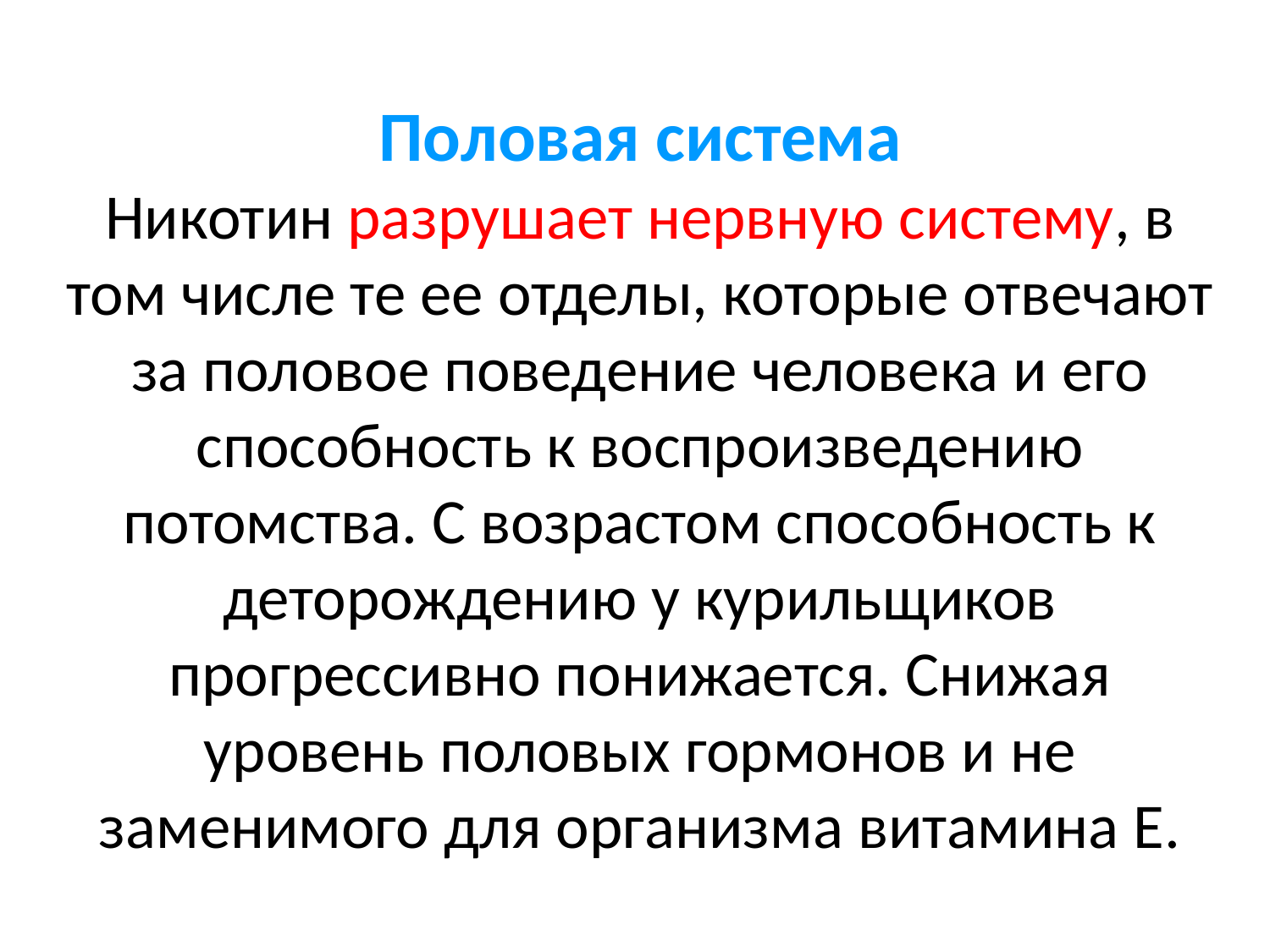

# Половая система Никотин разрушает нервную систему, в том числе те ее отделы, которые отвечают за половое поведение человека и его способность к воспроизведению потомства. С возрастом способность к деторождению у курильщиков прогрессивно понижается. Снижая уровень половых гормонов и не заменимого для организма витамина Е.